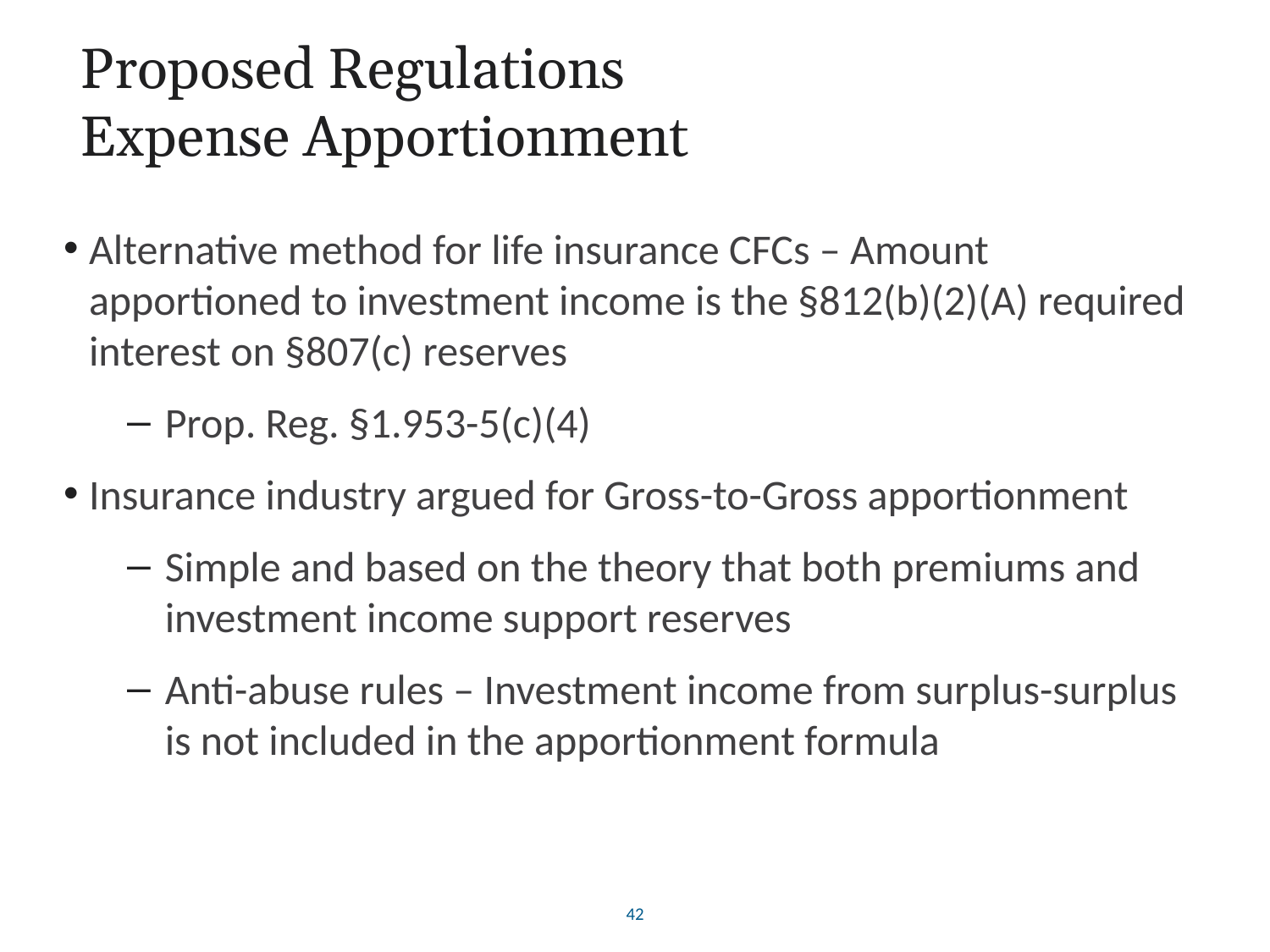

# Proposed Regulations Expense Apportionment
Alternative method for life insurance CFCs – Amount apportioned to investment income is the §812(b)(2)(A) required interest on §807(c) reserves
Prop. Reg. §1.953-5(c)(4)
Insurance industry argued for Gross-to-Gross apportionment
Simple and based on the theory that both premiums and investment income support reserves
Anti-abuse rules – Investment income from surplus-surplus is not included in the apportionment formula
42